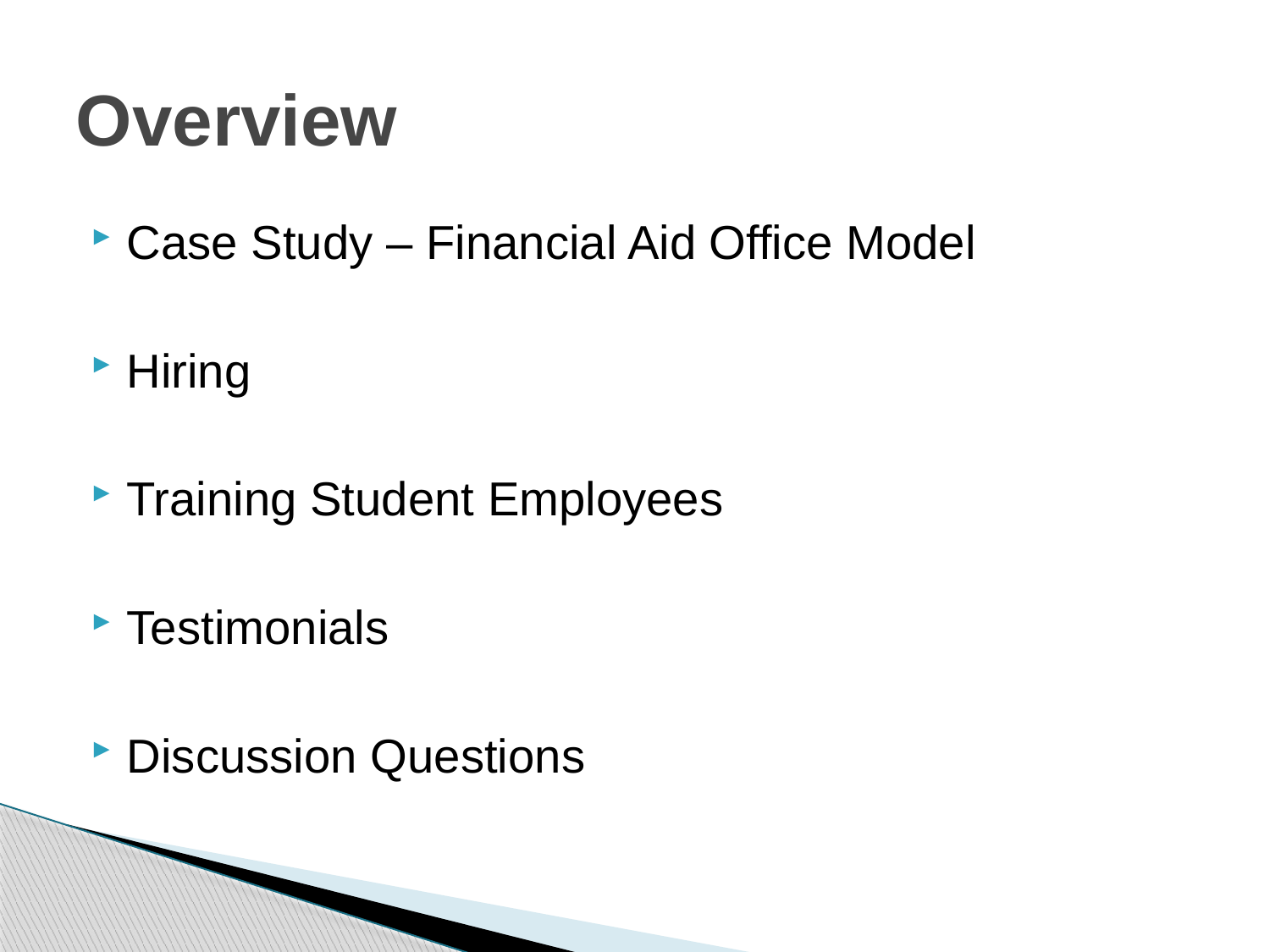

# Overview
Case Study – Financial Aid Office Model

Hiring

Training Student Employees

Testimonials

Discussion Questions